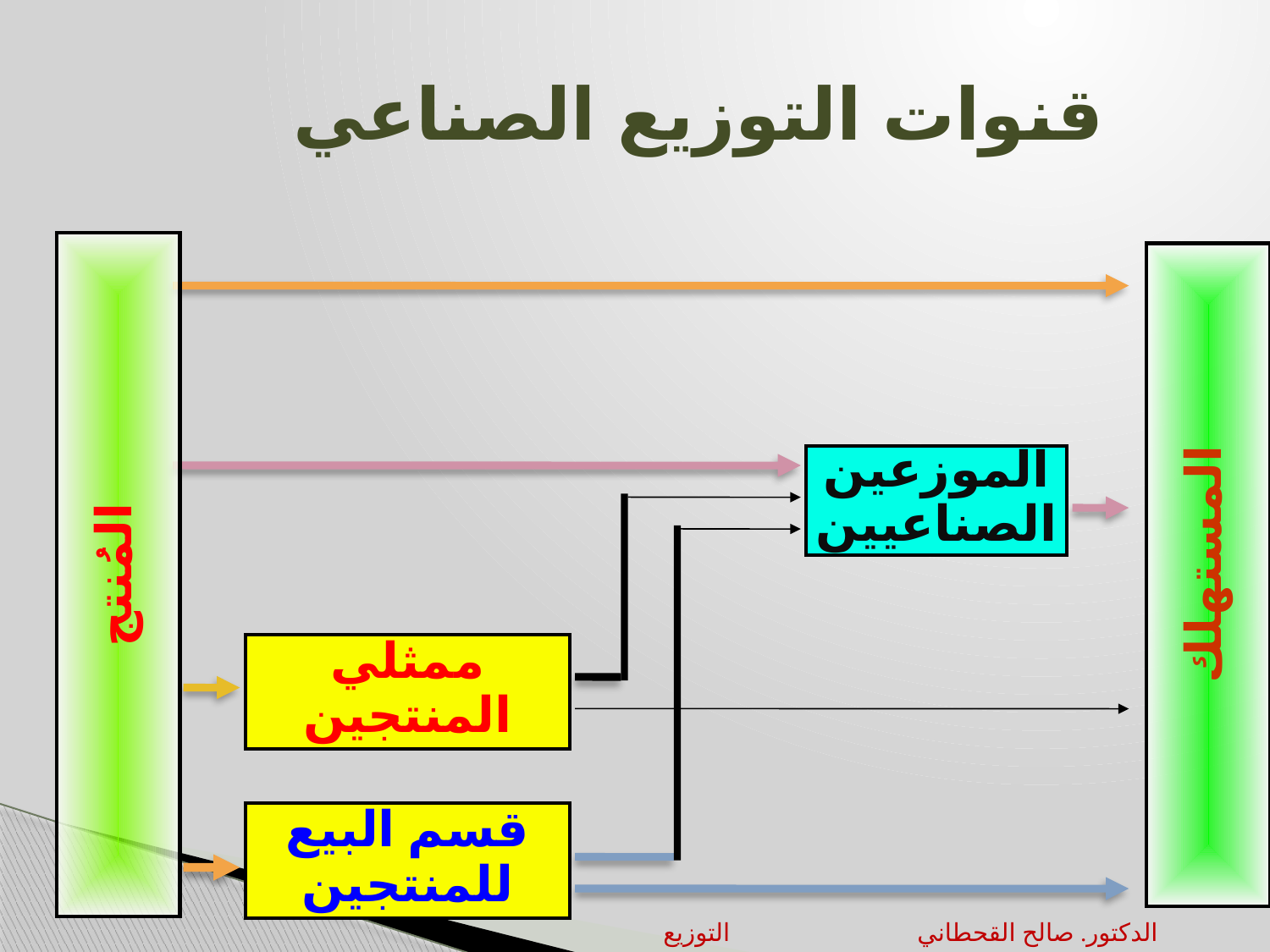

# قنوات التوزيع الصناعي

المُنتج
المستهلك

الموزعين
الصناعيين

ممثلي
المنتجين

قسم البيع
للمنتجين

التوزيع		الدكتور. صالح القحطاني